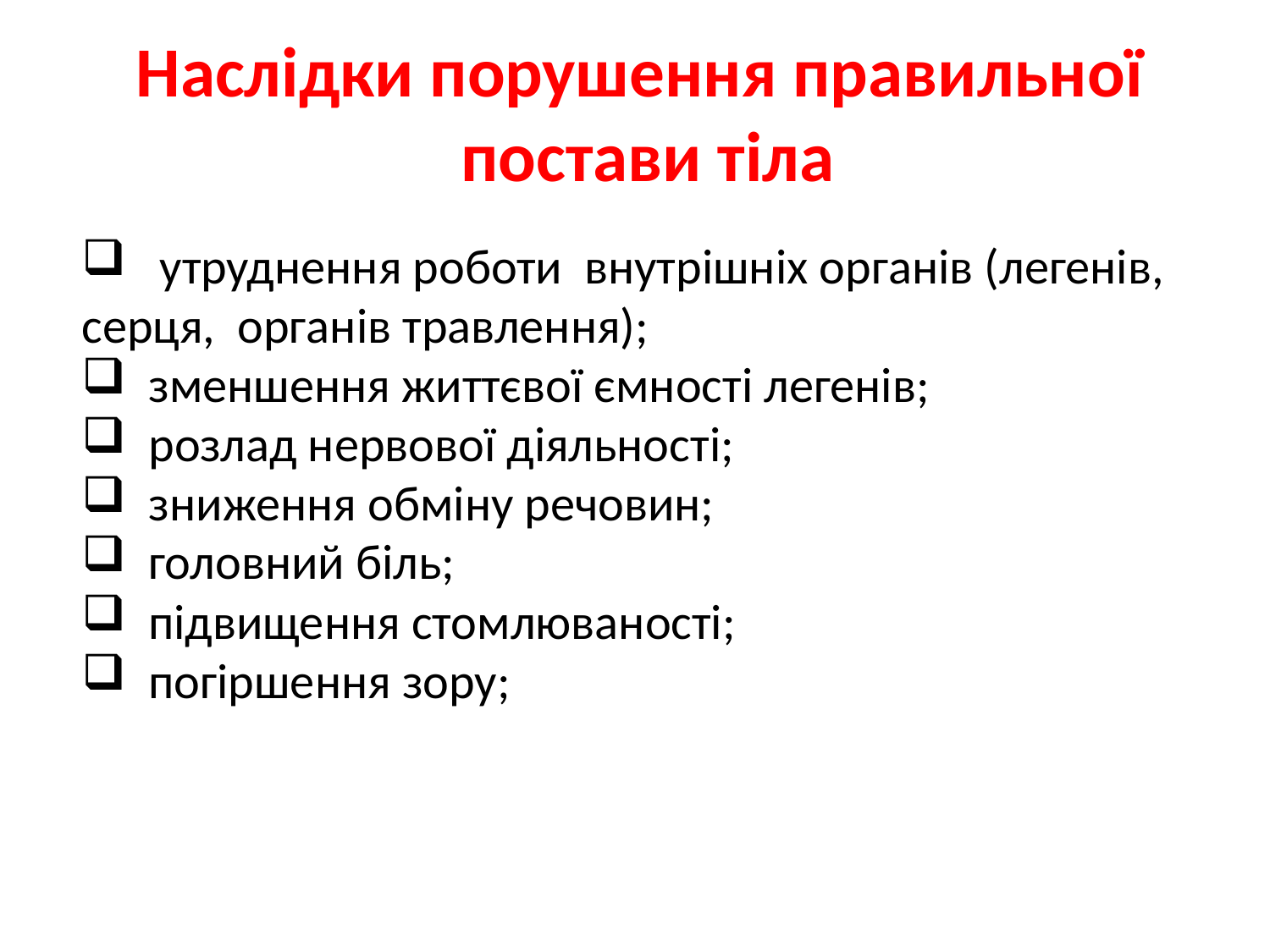

Наслідки порушення правильної
 постави тіла

   утруднення роботи  внутрішніх органів (легенів, серця,  органів травлення);
  зменшення життєвої ємності легенів;
  розлад нервової діяльності;
  зниження обміну речовин;
  головний біль;
  підвищення стомлюваності;
  погіршення зору;